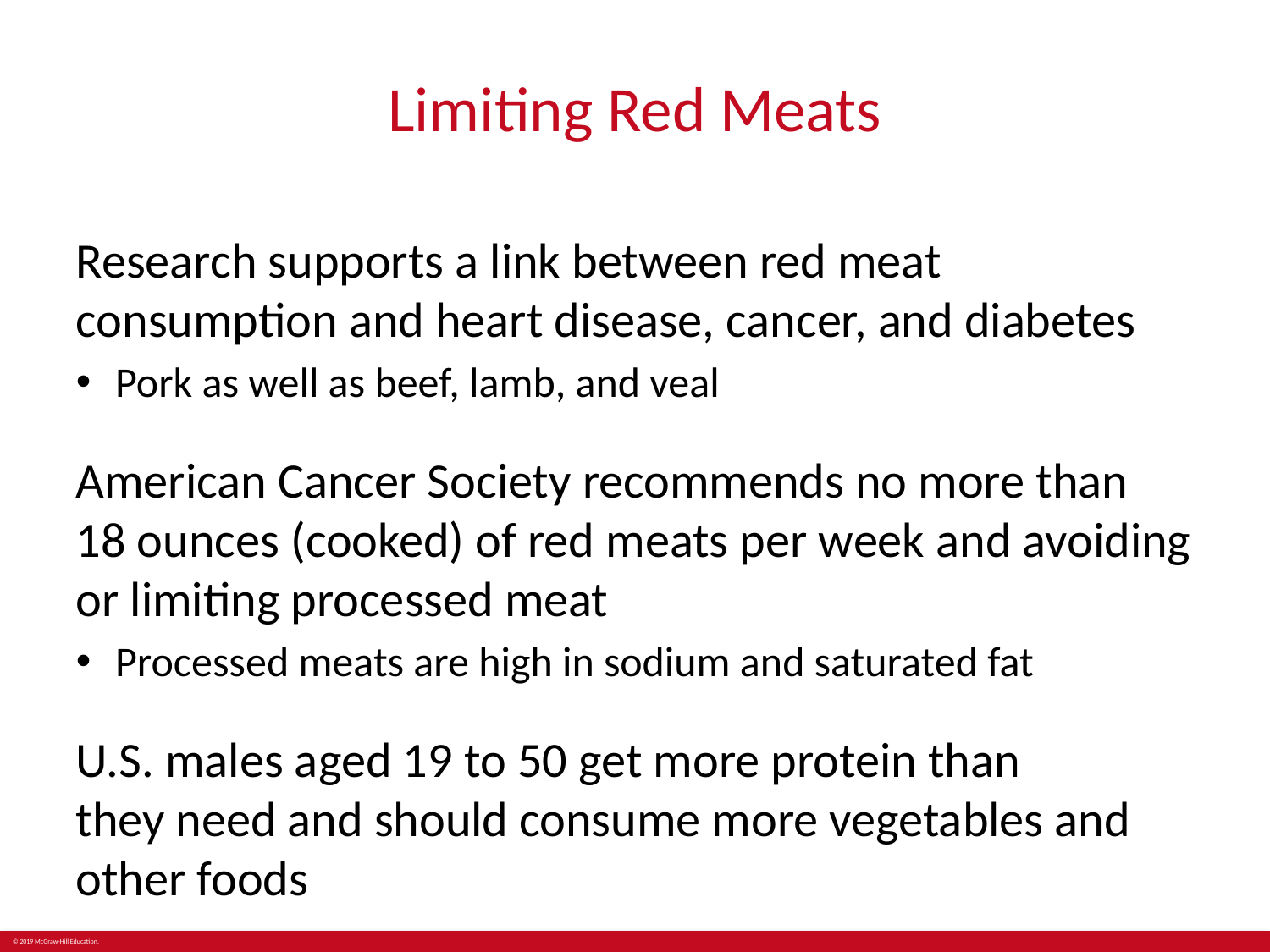

# Limiting Red Meats
Research supports a link between red meat consumption and heart disease, cancer, and diabetes
Pork as well as beef, lamb, and veal
American Cancer Society recommends no more than
18 ounces (cooked) of red meats per week and avoiding or limiting processed meat
Processed meats are high in sodium and saturated fat
U.S. males aged 19 to 50 get more protein than
they need and should consume more vegetables and other foods